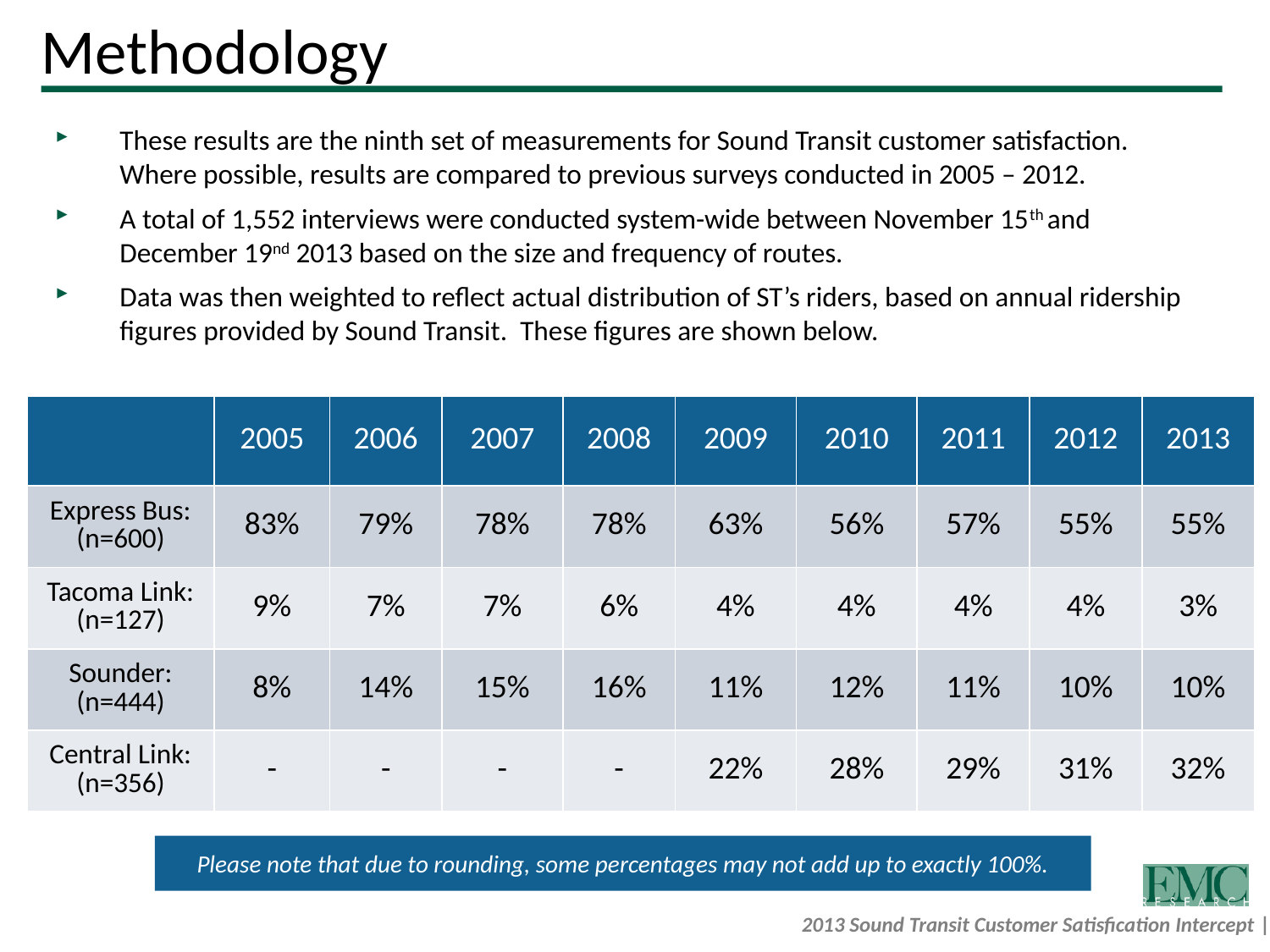

# Methodology
These results are the ninth set of measurements for Sound Transit customer satisfaction.  Where possible, results are compared to previous surveys conducted in 2005 – 2012.
A total of 1,552 interviews were conducted system-wide between November 15th and December 19nd 2013 based on the size and frequency of routes.
Data was then weighted to reflect actual distribution of ST’s riders, based on annual ridership figures provided by Sound Transit.  These figures are shown below.
|  | 2005 | 2006 | 2007 | 2008 | 2009 | 2010 | 2011 | 2012 | 2013 |
| --- | --- | --- | --- | --- | --- | --- | --- | --- | --- |
| Express Bus: (n=600) | 83% | 79% | 78% | 78% | 63% | 56% | 57% | 55% | 55% |
| Tacoma Link: (n=127) | 9% | 7% | 7% | 6% | 4% | 4% | 4% | 4% | 3% |
| Sounder: (n=444) | 8% | 14% | 15% | 16% | 11% | 12% | 11% | 10% | 10% |
| Central Link: (n=356) | - | - | - | - | 22% | 28% | 29% | 31% | 32% |
Please note that due to rounding, some percentages may not add up to exactly 100%.